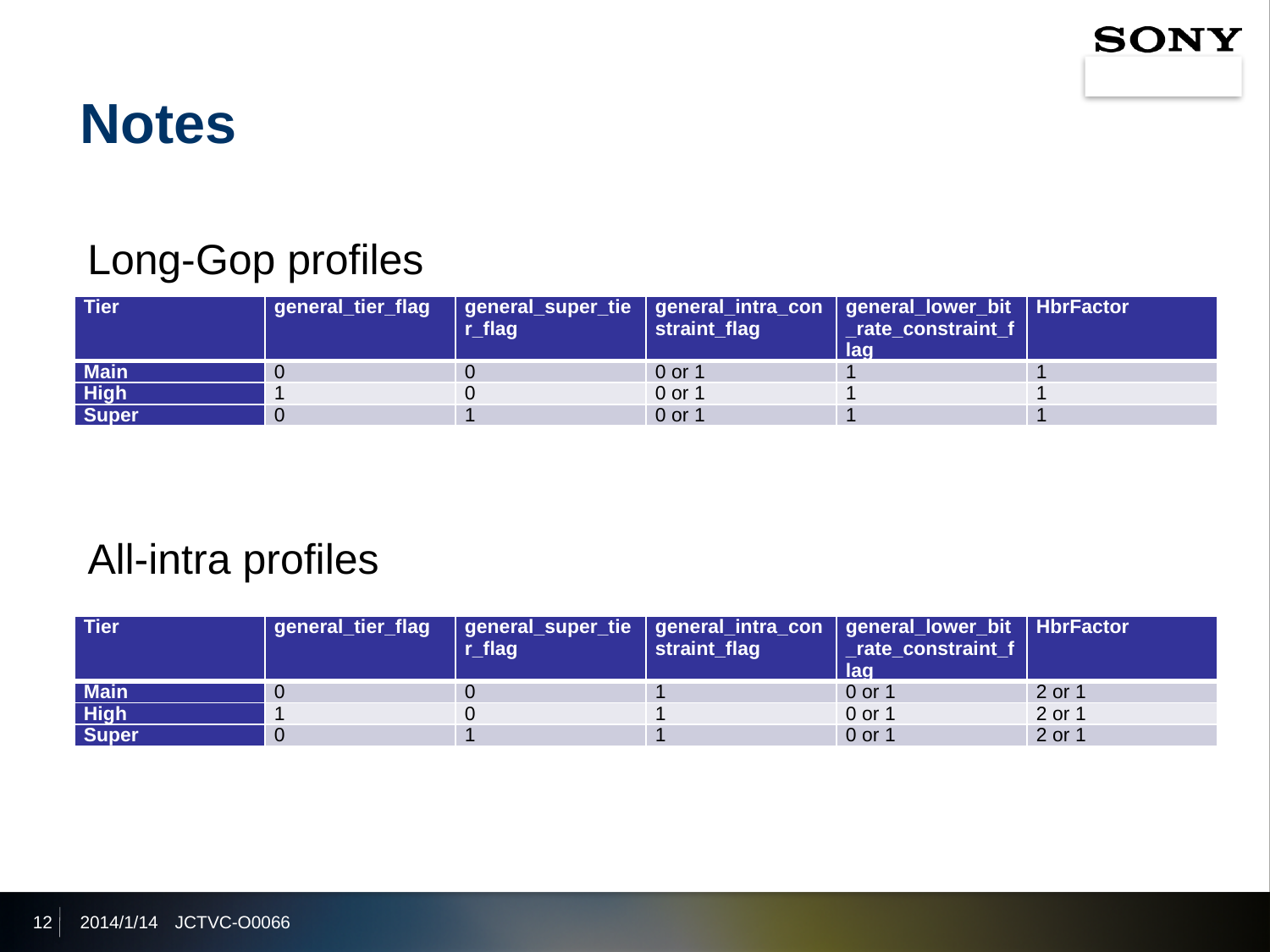

# Notes
Long-Gop profiles
| Tier | general\_tier\_flag | general\_super\_tier\_flag | general\_intra\_constraint\_flag | general\_lower\_bit\_rate\_constraint\_flag | HbrFactor |
| --- | --- | --- | --- | --- | --- |
| Main | 0 | 0 | 0 or 1 | 1 | 1 |
| High | 1 | 0 | 0 or 1 | 1 | 1 |
| Super | 0 | 1 | 0 or 1 | 1 | 1 |
All-intra profiles
| Tier | general\_tier\_flag | general\_super\_tier\_flag | general\_intra\_constraint\_flag | general\_lower\_bit\_rate\_constraint\_flag | HbrFactor |
| --- | --- | --- | --- | --- | --- |
| Main | 0 | 0 | 1 | 0 or 1 | 2 or 1 |
| High | 1 | 0 | 1 | 0 or 1 | 2 or 1 |
| Super | 0 | 1 | 1 | 0 or 1 | 2 or 1 |
12
2014/1/14
JCTVC-O0066